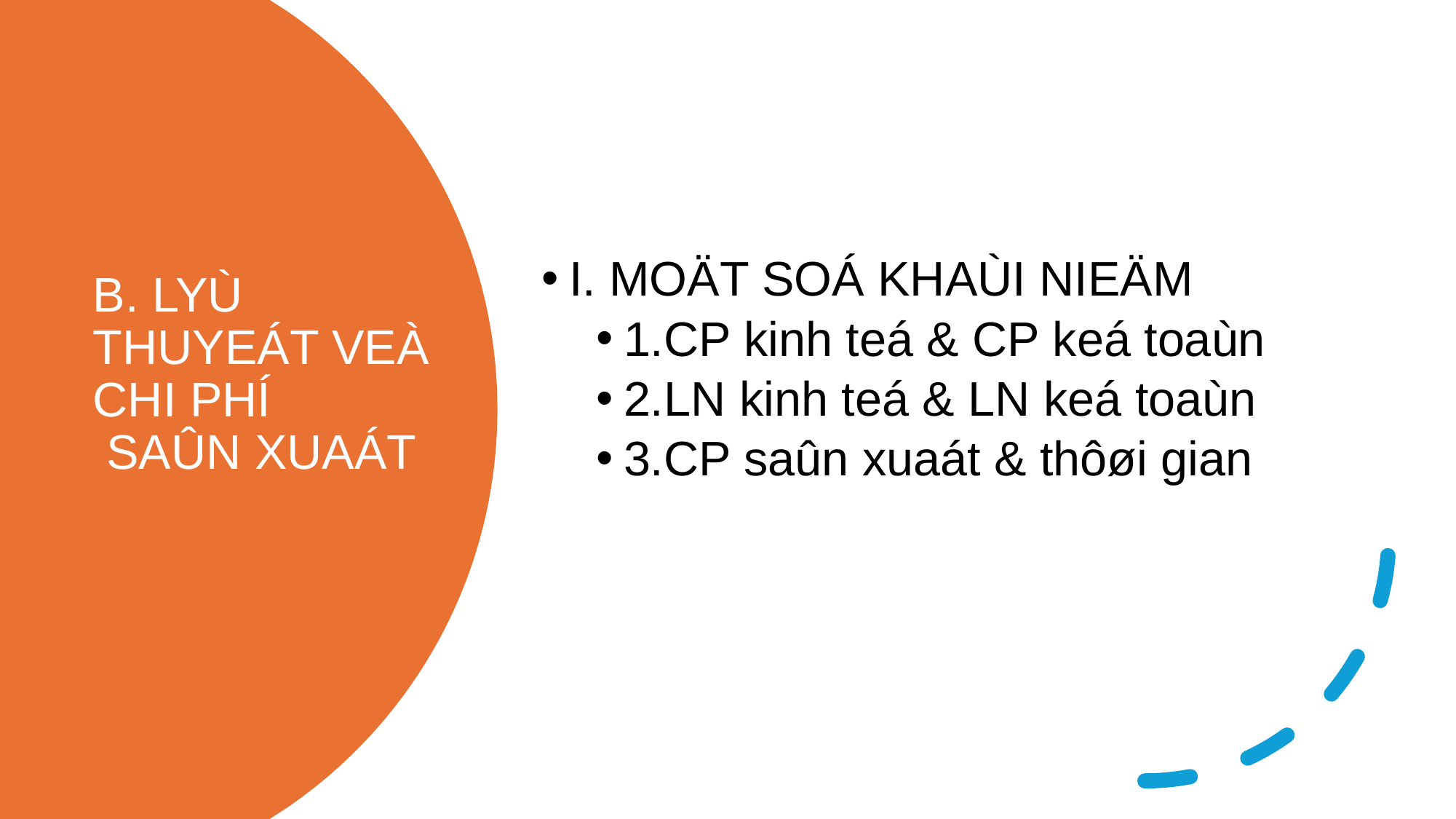

I. MOÄT SOÁ KHAÙI NIEÄM
1.CP kinh teá & CP keá toaùn
2.LN kinh teá & LN keá toaùn
3.CP saûn xuaát & thôøi gian

# B. LYÙ THUYEÁT VEÀ CHI PHÍ SAÛN XUAÁT